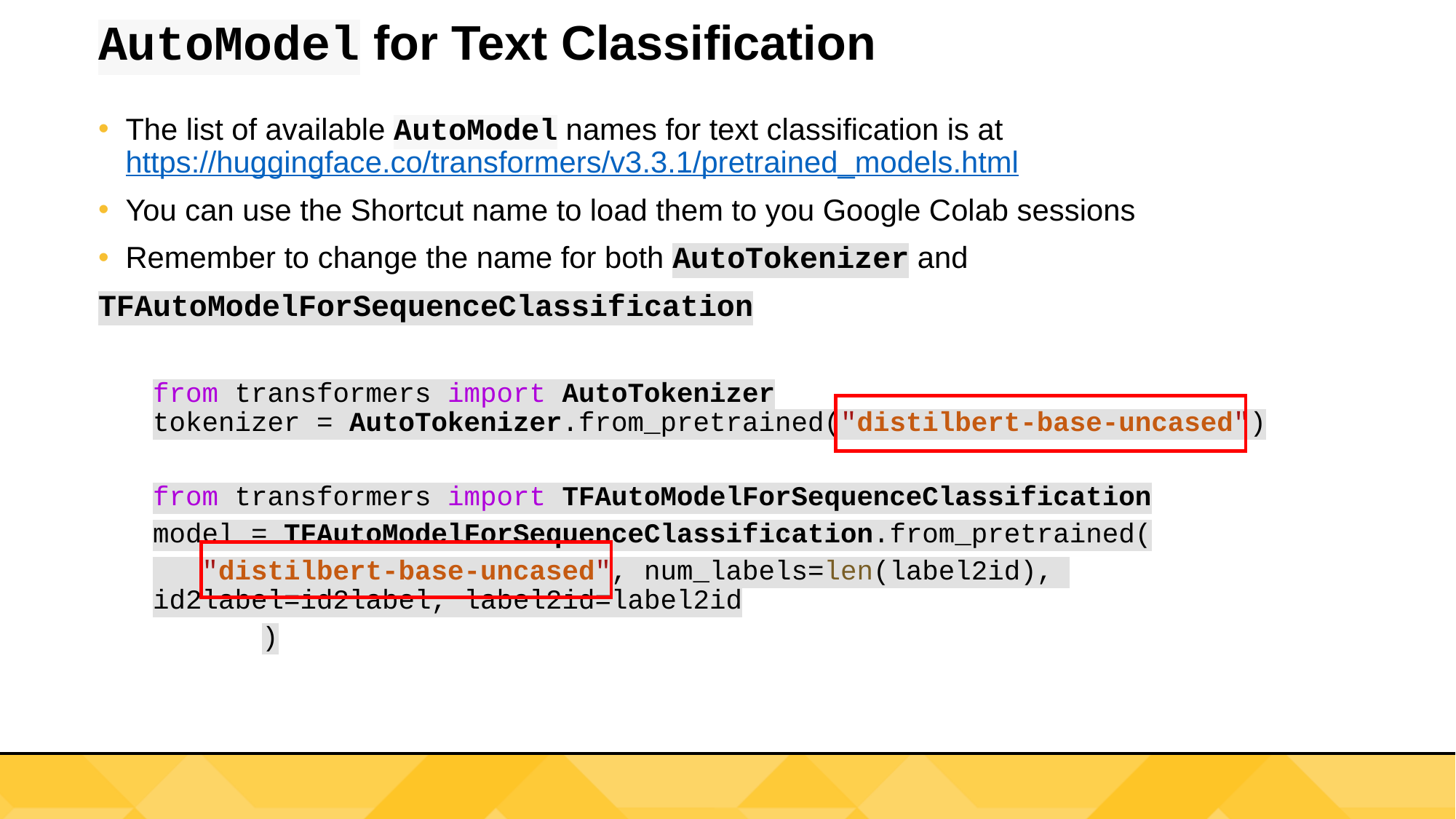

# AutoModel for Text Classification
The list of available AutoModel names for text classification is at https://huggingface.co/transformers/v3.3.1/pretrained_models.html
You can use the Shortcut name to load them to you Google Colab sessions
Remember to change the name for both AutoTokenizer and
TFAutoModelForSequenceClassification

from transformers import AutoTokenizer
tokenizer = AutoTokenizer.from_pretrained("distilbert-base-uncased")

from transformers import TFAutoModelForSequenceClassification
model = TFAutoModelForSequenceClassification.from_pretrained(
   "distilbert-base-uncased", num_labels=len(label2id), 	id2label=id2label, label2id=label2id
	)